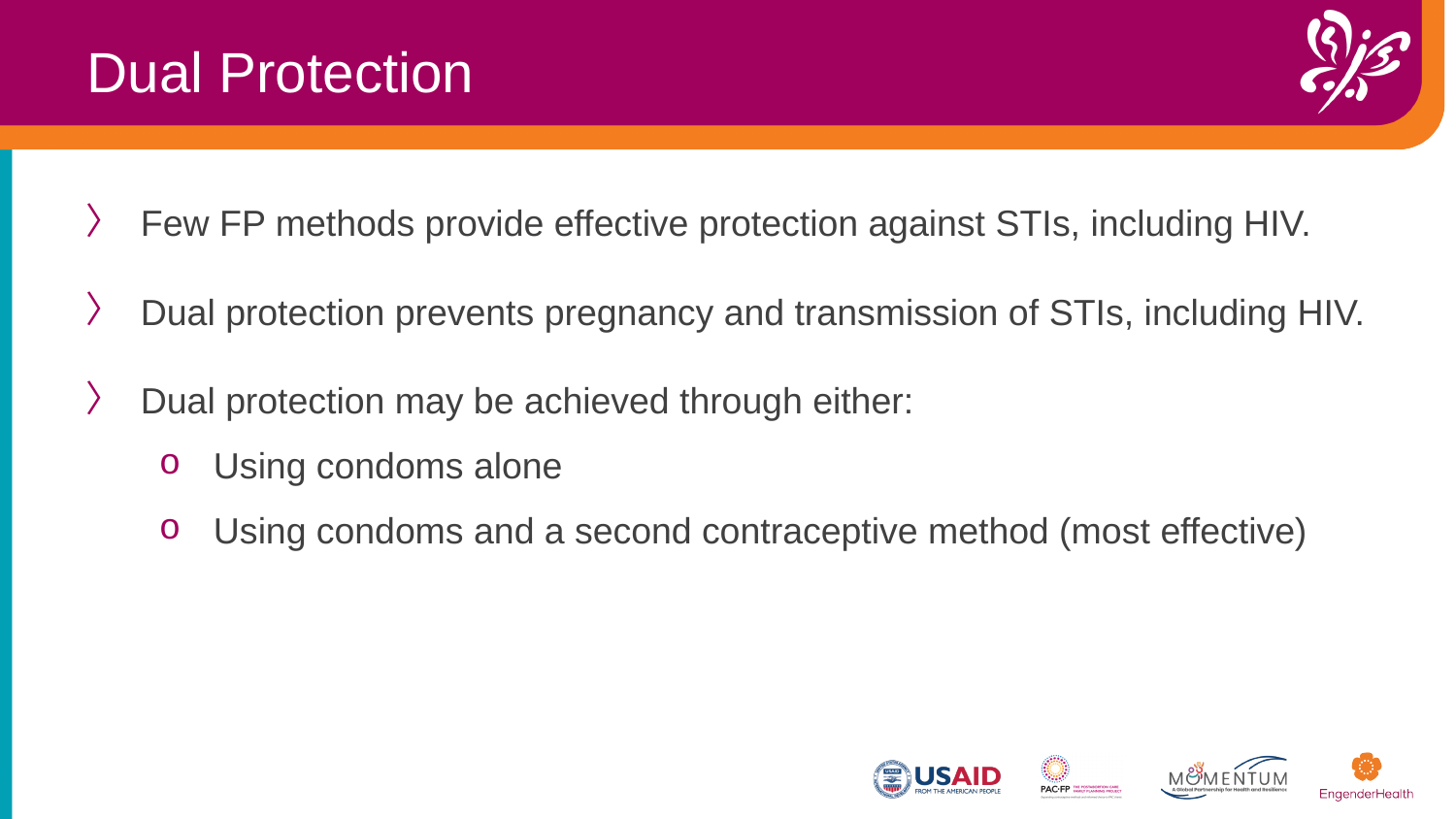

Dual Protection
Few FP methods provide effective protection against STIs, including HIV.
Dual protection prevents pregnancy and transmission of STIs, including HIV.
Dual protection may be achieved through either:​
Using condoms alone
Using condoms and a second contraceptive method (most effective)